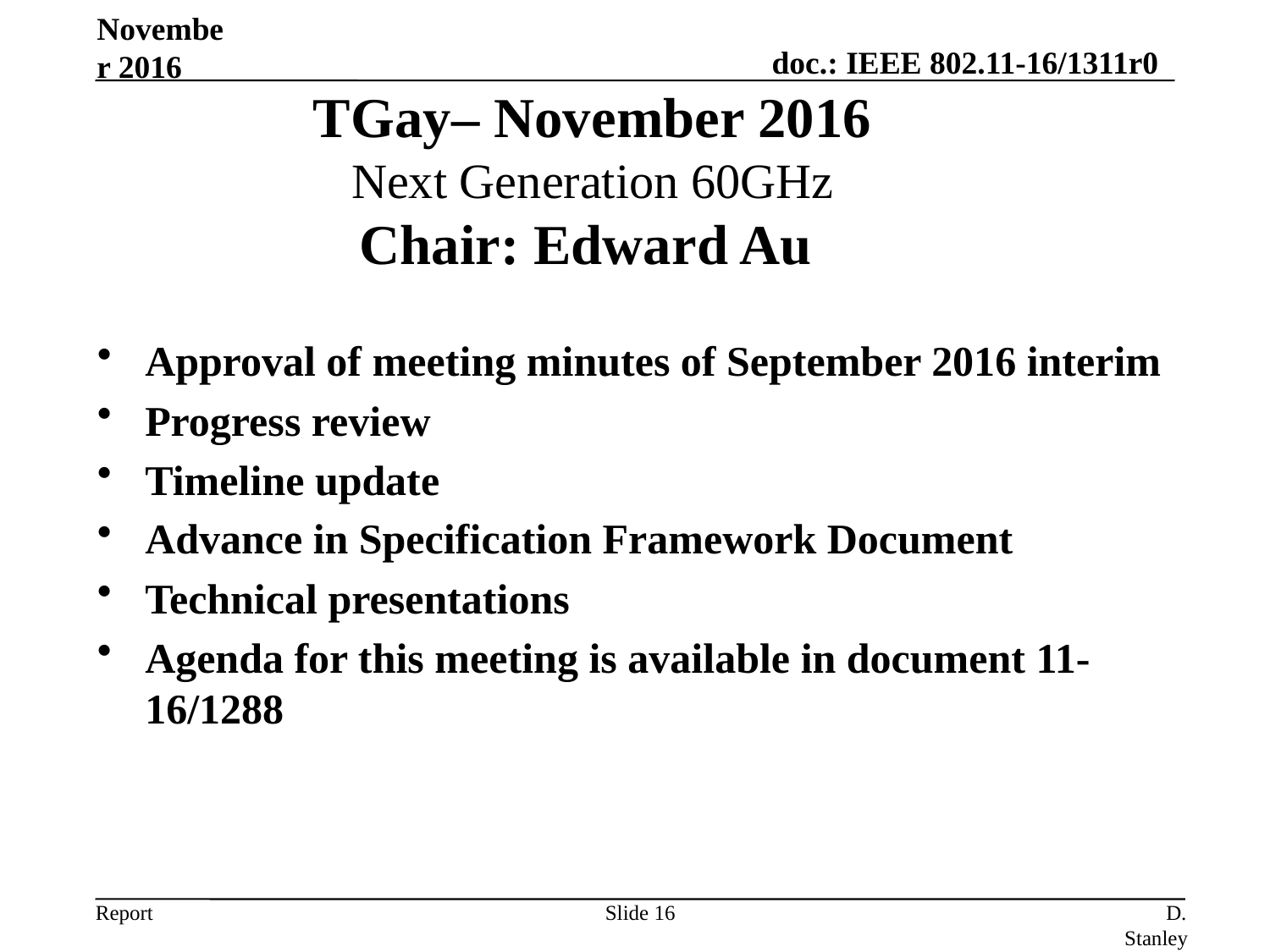

November 2016
TGay– November 2016
Next Generation 60GHz
Chair: Edward Au
Approval of meeting minutes of September 2016 interim
Progress review
Timeline update
Advance in Specification Framework Document
Technical presentations
Agenda for this meeting is available in document 11-16/1288
Slide 16
D. Stanley, HP Enterprise